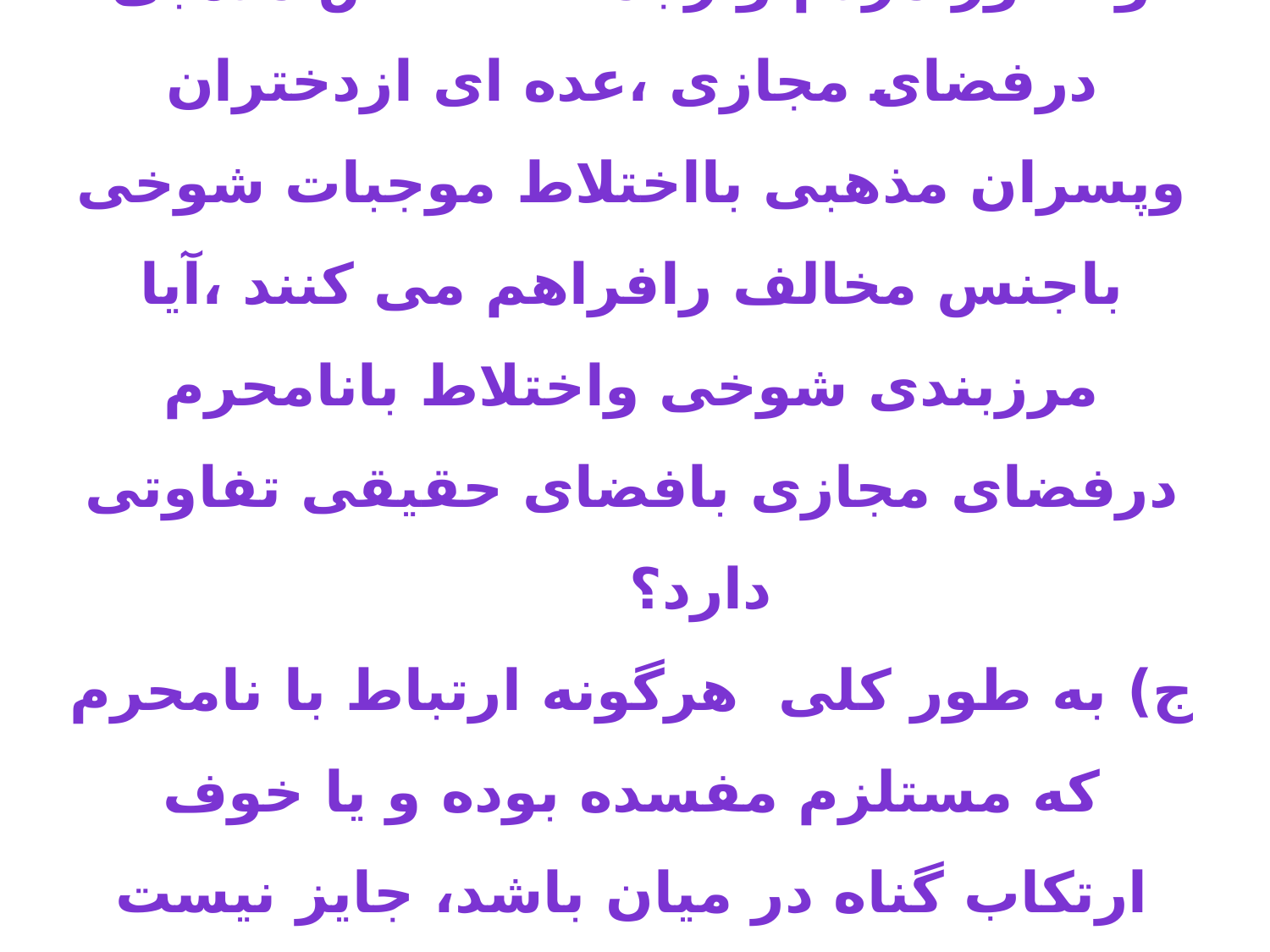

# س34)باتوجه به فراگیری فضای مجازی وحضور مردم وازجمله اشخاص مذهبی درفضای مجازی ،عده ای ازدختران وپسران مذهبی بااختلاط موجبات شوخی باجنس مخالف رافراهم می کنند ،آیا مرزبندی شوخی واختلاط بانامحرم درفضای مجازی بافضای حقیقی تفاوتی دارد؟ ج) به طور کلی  هرگونه ارتباط با نامحرم که مستلزم مفسده بوده و یا خوف ارتکاب گناه در میان باشد، جایز نیست ودراین امر فرقی بین فضای مجازی وحقیقی نیست.